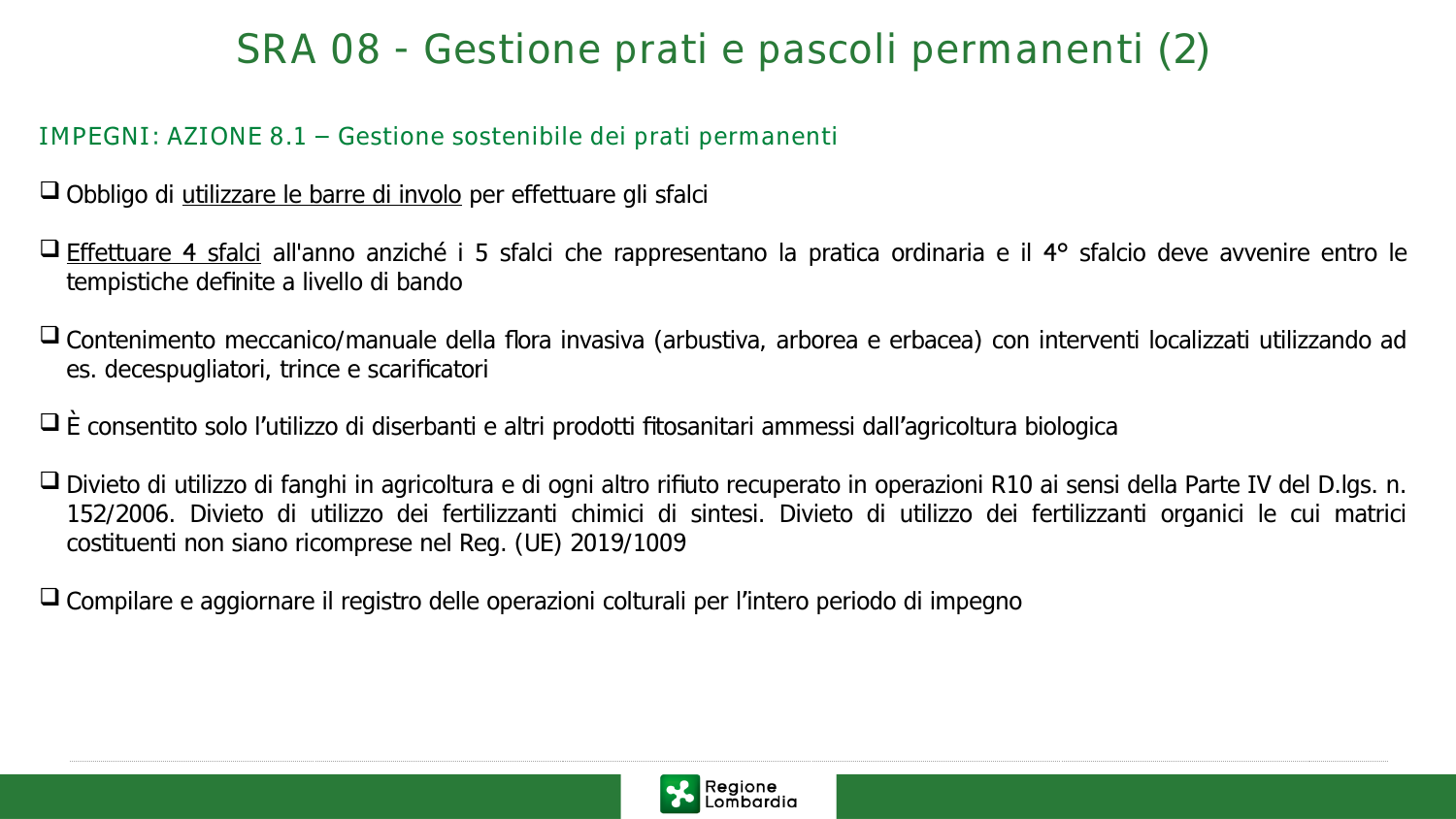

# SRA 08 - Gestione prati e pascoli permanenti (2)
IMPEGNI: AZIONE 8.1 – Gestione sostenibile dei prati permanenti

Obbligo di utilizzare le barre di involo per effettuare gli sfalci

Effettuare 4 sfalci all'anno anziché i 5 sfalci che rappresentano la pratica ordinaria e il 4° sfalcio deve avvenire entro le tempistiche definite a livello di bando

Contenimento meccanico/manuale della flora invasiva (arbustiva, arborea e erbacea) con interventi localizzati utilizzando ad es. decespugliatori, trince e scarificatori

È consentito solo l’utilizzo di diserbanti e altri prodotti fitosanitari ammessi dall’agricoltura biologica

Divieto di utilizzo di fanghi in agricoltura e di ogni altro rifiuto recuperato in operazioni R10 ai sensi della Parte IV del D.lgs. n. 152/2006. Divieto di utilizzo dei fertilizzanti chimici di sintesi. Divieto di utilizzo dei fertilizzanti organici le cui matrici costituenti non siano ricomprese nel Reg. (UE) 2019/1009

Compilare e aggiornare il registro delle operazioni colturali per l’intero periodo di impegno